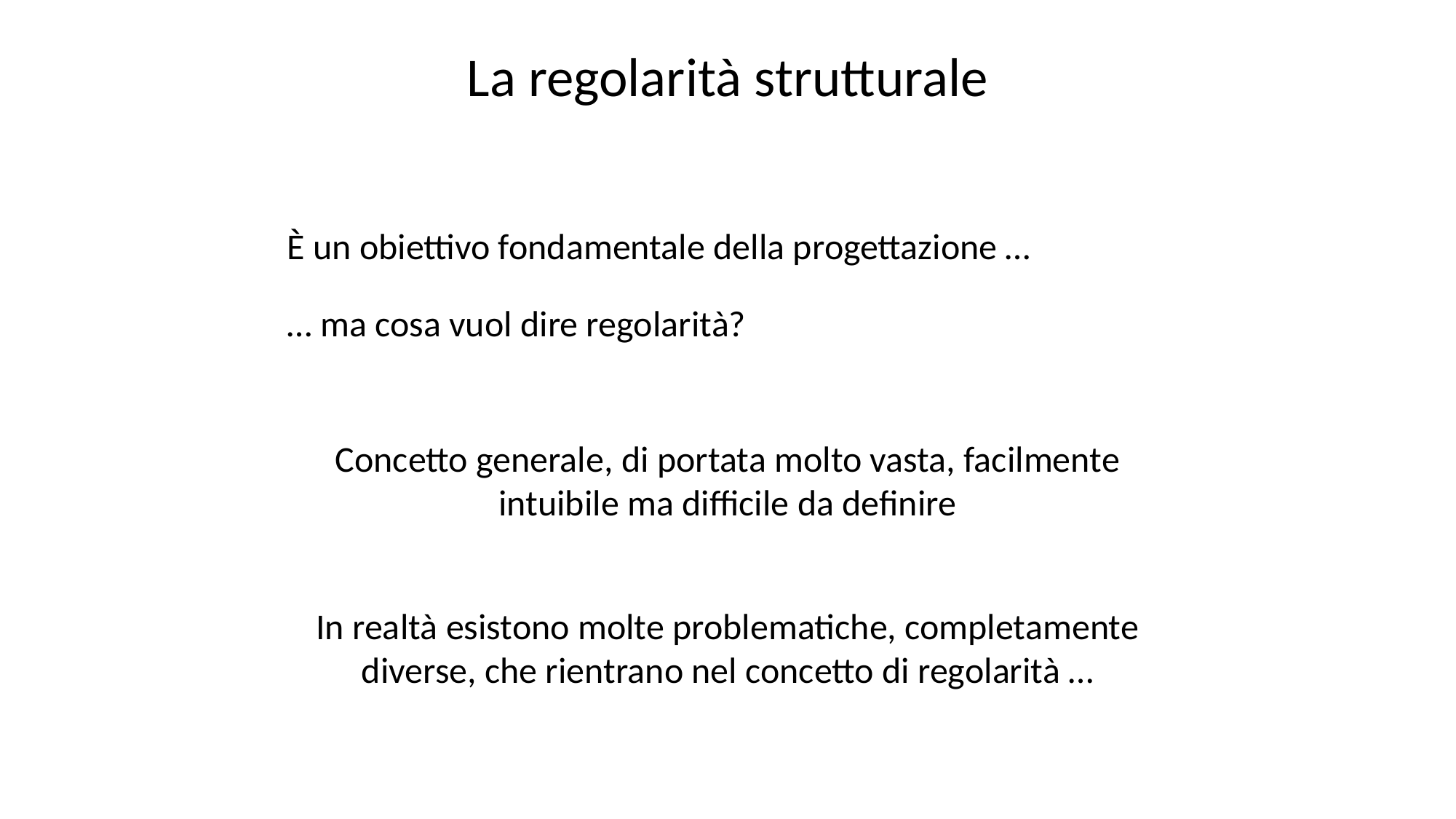

# La regolarità strutturale
È un obiettivo fondamentale della progettazione …
… ma cosa vuol dire regolarità?
Concetto generale, di portata molto vasta, facilmente intuibile ma difficile da definire
In realtà esistono molte problematiche, completamente diverse, che rientrano nel concetto di regolarità …